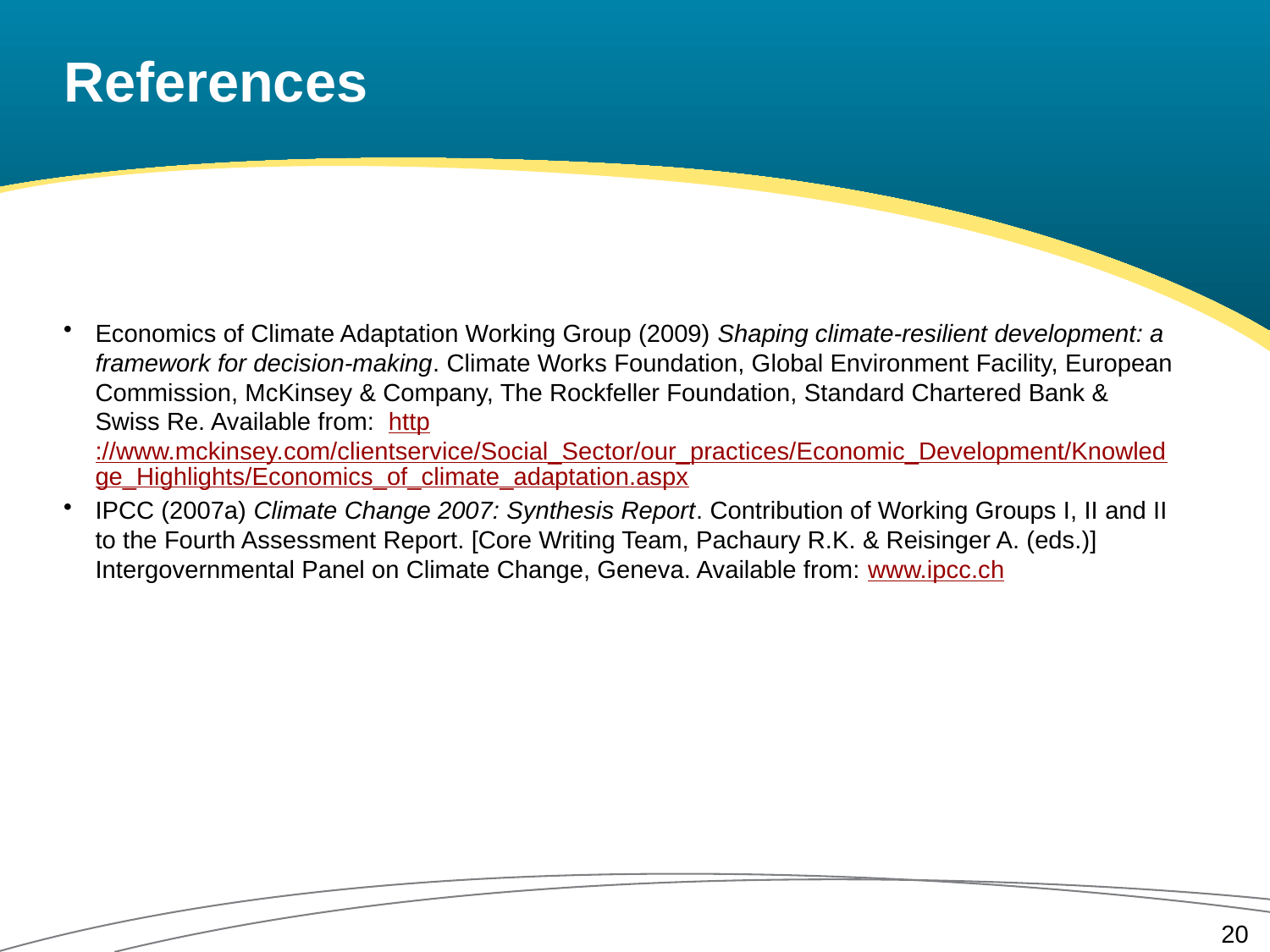

# References
Economics of Climate Adaptation Working Group (2009) Shaping climate-resilient development: a framework for decision-making. Climate Works Foundation, Global Environment Facility, European Commission, McKinsey & Company, The Rockfeller Foundation, Standard Chartered Bank & Swiss Re. Available from:  http://www.mckinsey.com/clientservice/Social_Sector/our_practices/Economic_Development/Knowledge_Highlights/Economics_of_climate_adaptation.aspx
IPCC (2007a) Climate Change 2007: Synthesis Report. Contribution of Working Groups I, II and II to the Fourth Assessment Report. [Core Writing Team, Pachaury R.K. & Reisinger A. (eds.)]  Intergovernmental Panel on Climate Change, Geneva. Available from: www.ipcc.ch
20